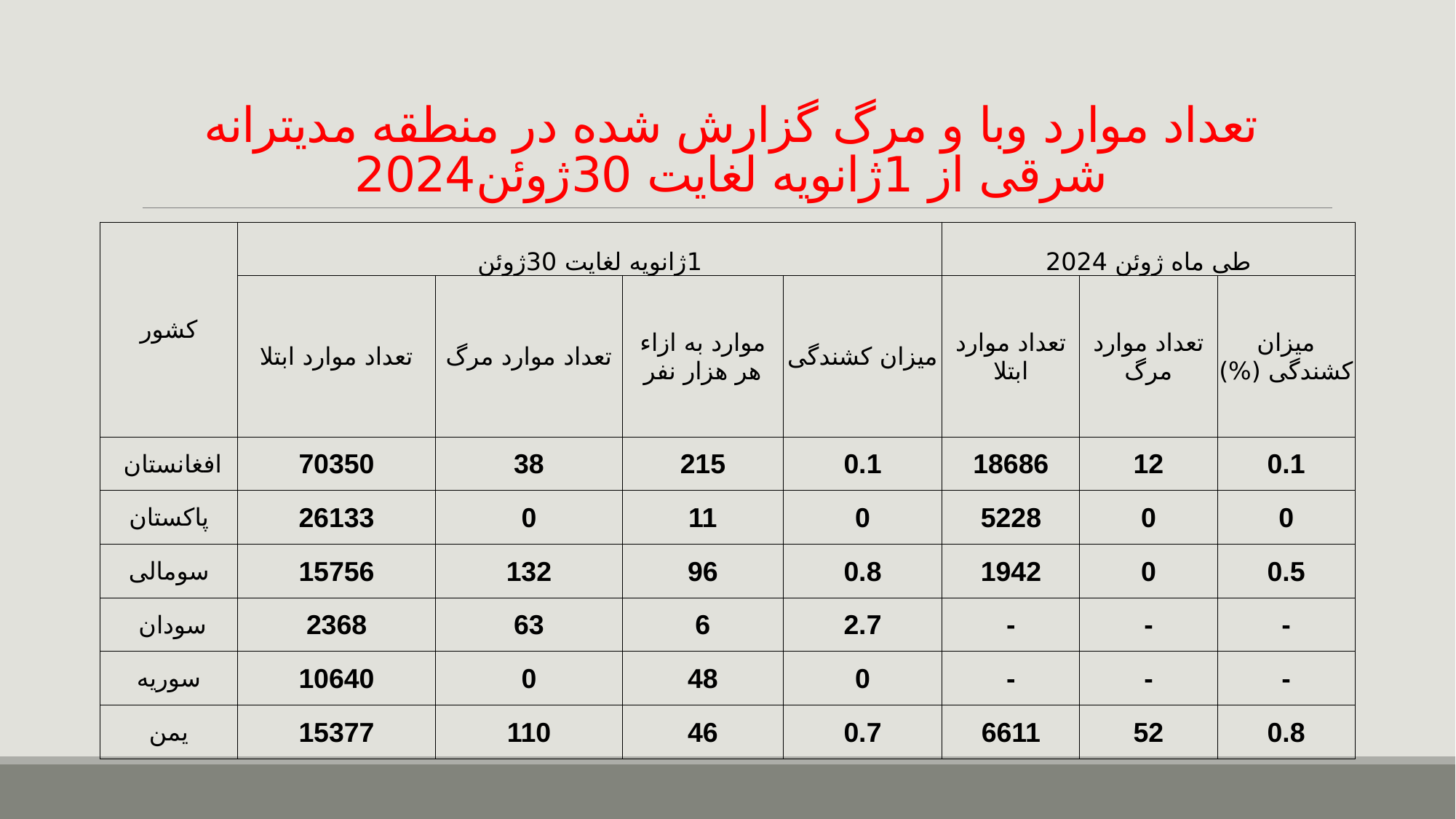

# تعداد موارد وبا و مرگ گزارش شده در منطقه مدیترانه شرقی از 1ژانویه لغایت 30ژوئن2024
| کشور | 1ژانویه لغایت 30ژوئن |  |  |  | طی ماه ژوئن 2024 |  |  |
| --- | --- | --- | --- | --- | --- | --- | --- |
|  | تعداد موارد ابتلا | تعداد موارد مرگ | موارد به ازاء هر هزار نفر | میزان کشندگی | تعداد موارد ابتلا | تعداد موارد مرگ | میزان کشندگی (%) |
| افغانستان | 70350 | 38 | 215 | 0.1 | 18686 | 12 | 0.1 |
| پاکستان | 26133 | 0 | 11 | 0 | 5228 | 0 | 0 |
| سومالی | 15756 | 132 | 96 | 0.8 | 1942 | 0 | 0.5 |
| سودان | 2368 | 63 | 6 | 2.7 | - | - | - |
| سوریه | 10640 | 0 | 48 | 0 | - | - | - |
| یمن | 15377 | 110 | 46 | 0.7 | 6611 | 52 | 0.8 |